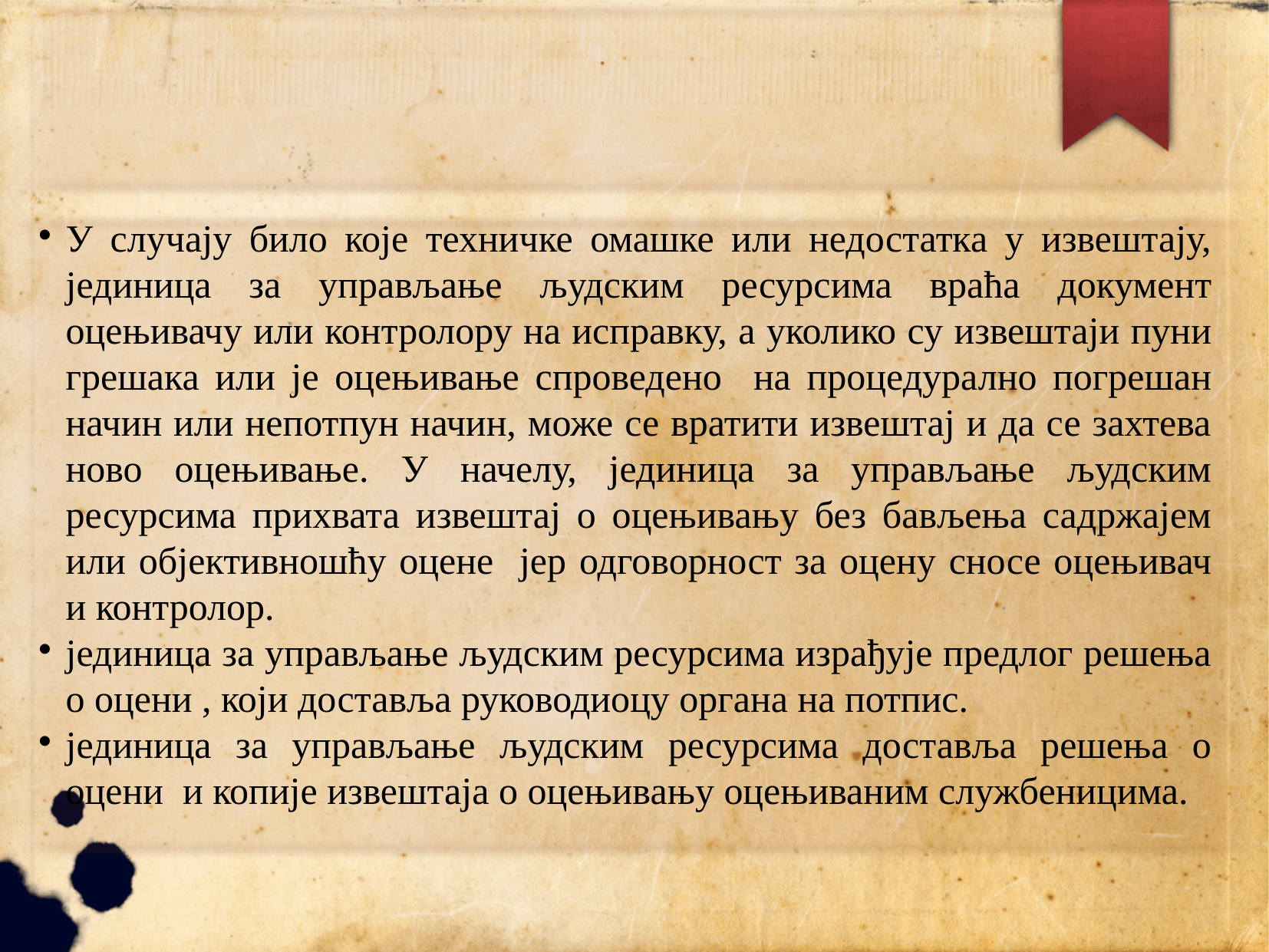

У случају било које техничке омашке или недостатка у извештају, јединица за управљање људским ресурсима враћа документ оцењивачу или контролору на исправку, а уколико су извештаји пуни грешака или је оцењивање спроведено  на процедурално погрешан начин или непотпун начин, може се вратити извештај и да се захтева ново оцењивање. У начелу, јединица за управљање људским ресурсима прихвата извештај о оцењивању без бављења садржајем или објективношћу оцене  јер одговорност за оцену сносе оцењивач и контролор.
јединица за управљање људским ресурсима израђује предлог решења о оцени , који доставља руководиоцу органа на потпис.
јединица за управљање људским ресурсима доставља решења о оцени  и копије извештаја о оцењивању оцењиваним службеницима.